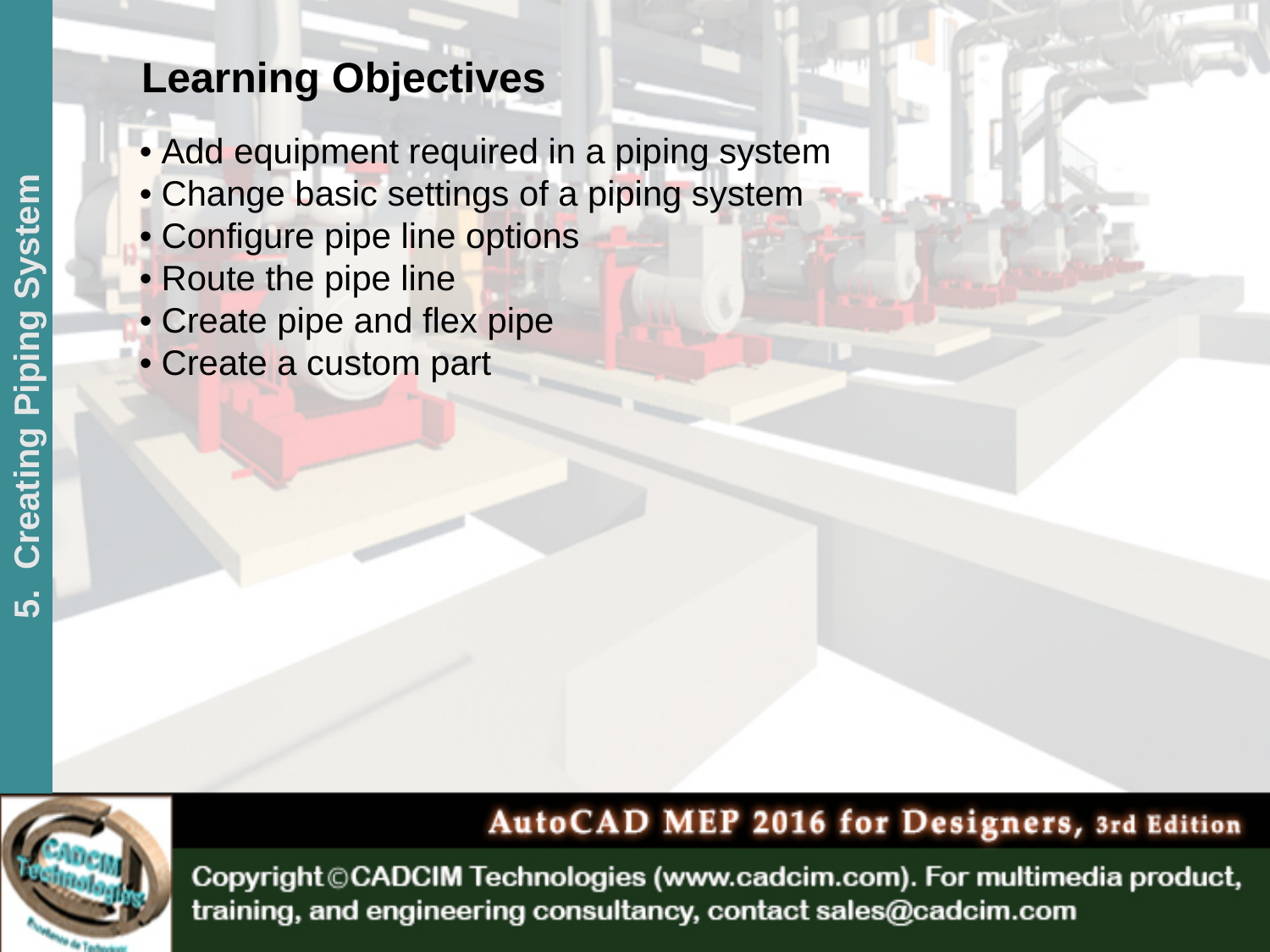

Learning Objectives
• Add equipment required in a piping system
• Change basic settings of a piping system
• Configure pipe line options
• Route the pipe line
• Create pipe and flex pipe
• Create a custom part